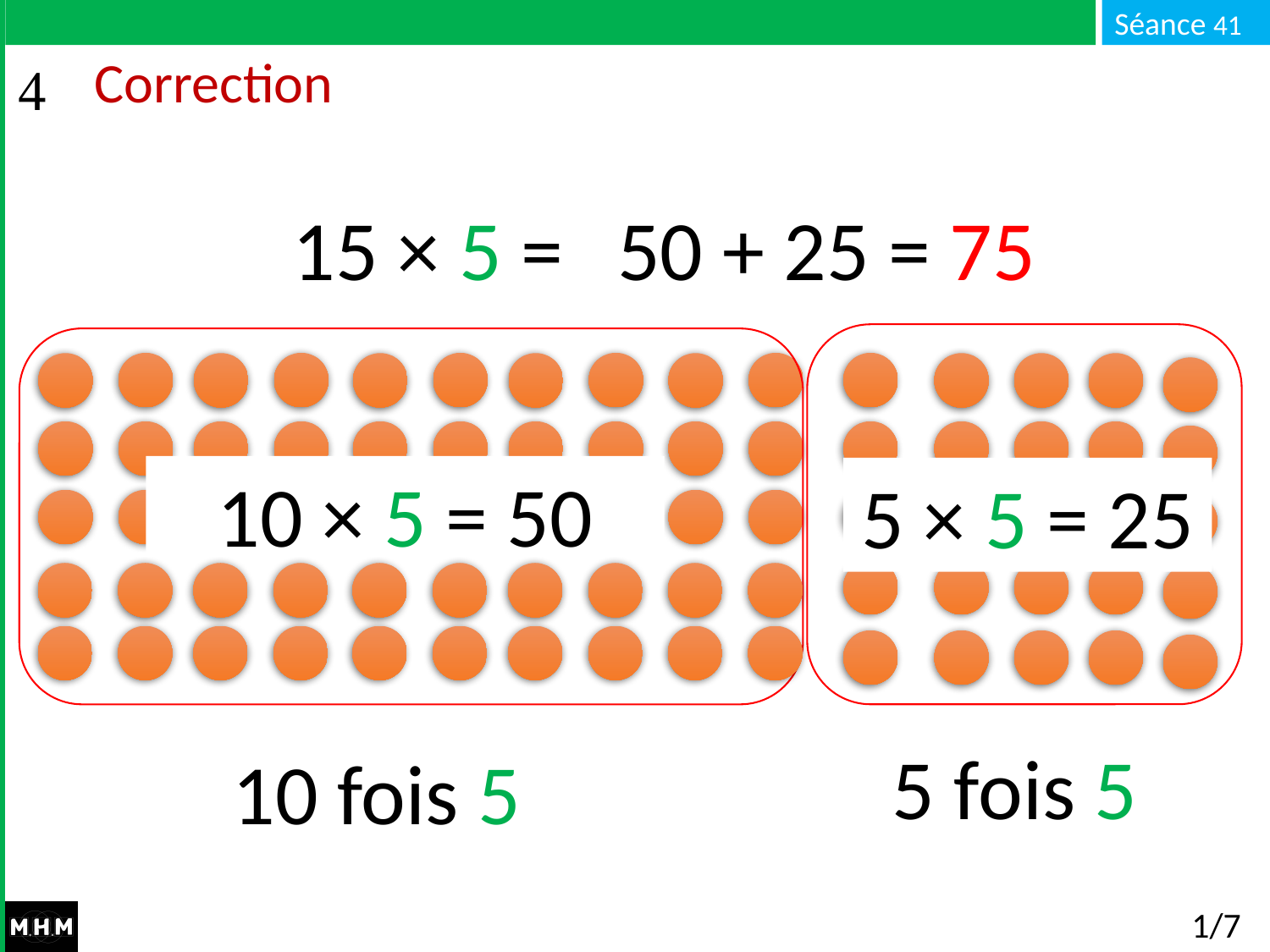

# Correction
15 × 5 = …
50 + 25 = 75

10 × 5 = 50
5 × 5 = 25

5 fois 5
10 fois 5
1/7